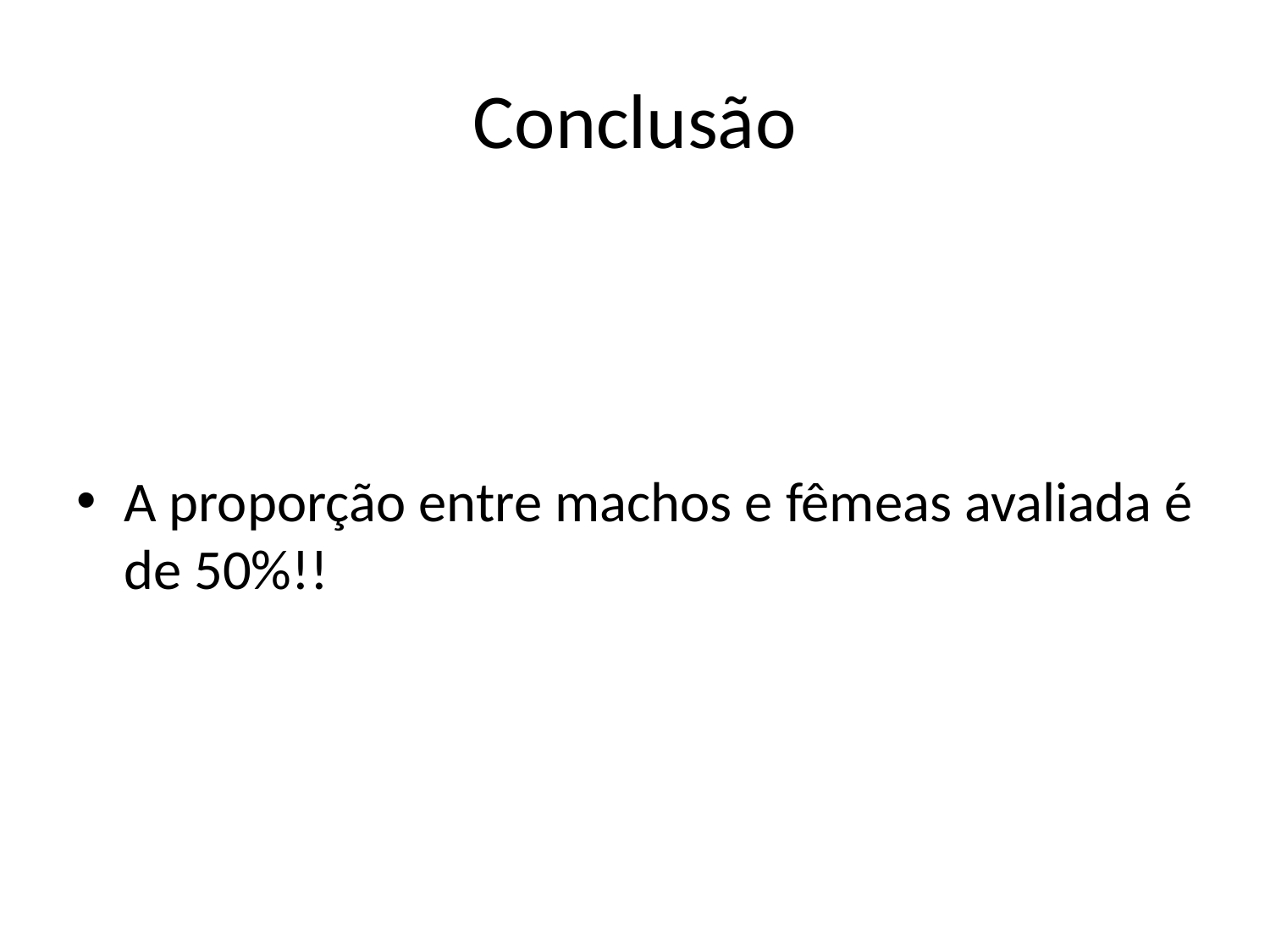

# Conclusão

A proporção entre machos e fêmeas avaliada é de 50%!!